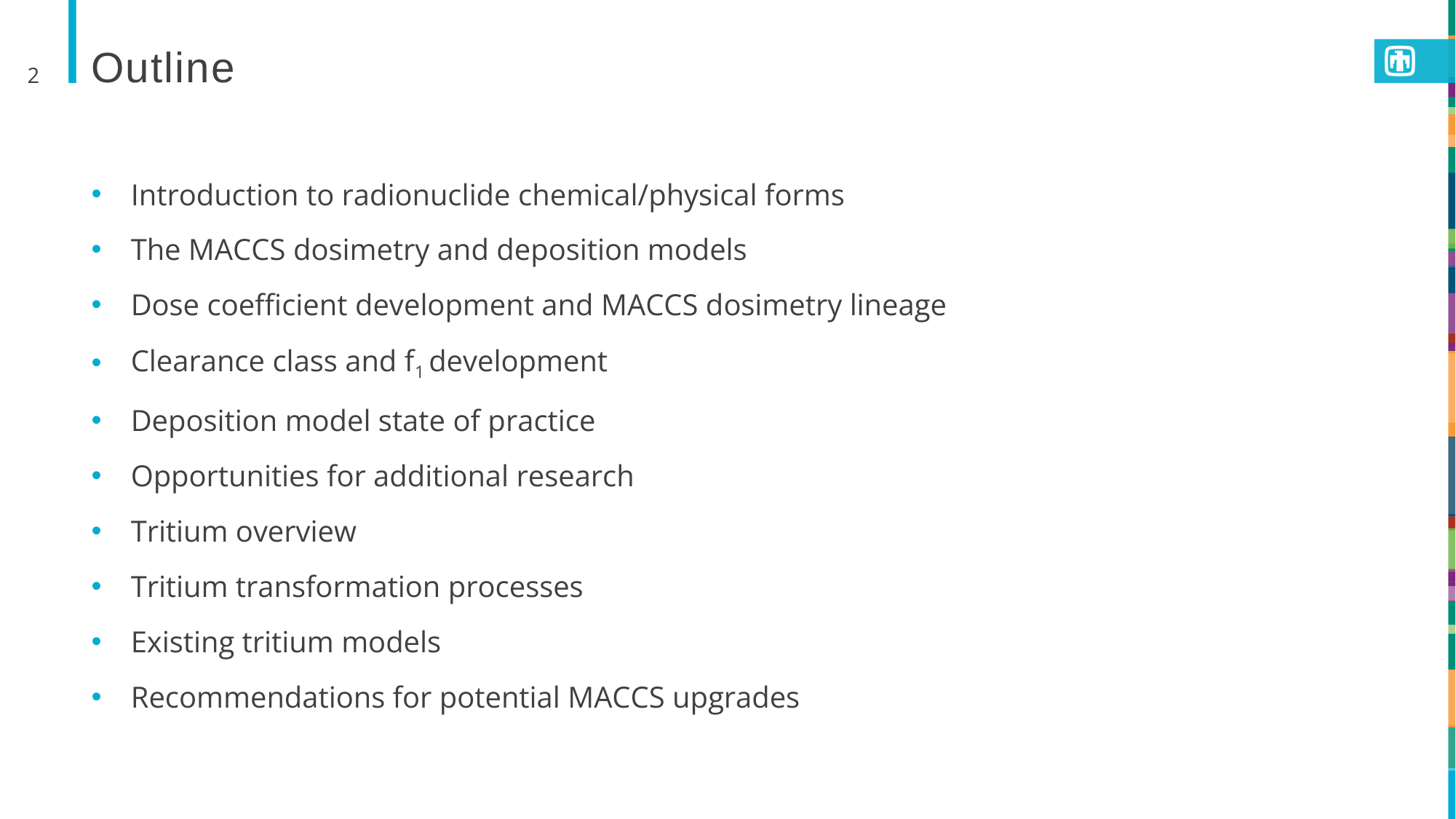

2
# Outline
Introduction to radionuclide chemical/physical forms
The MACCS dosimetry and deposition models
Dose coefficient development and MACCS dosimetry lineage
Clearance class and f1 development
Deposition model state of practice
Opportunities for additional research
Tritium overview
Tritium transformation processes
Existing tritium models
Recommendations for potential MACCS upgrades